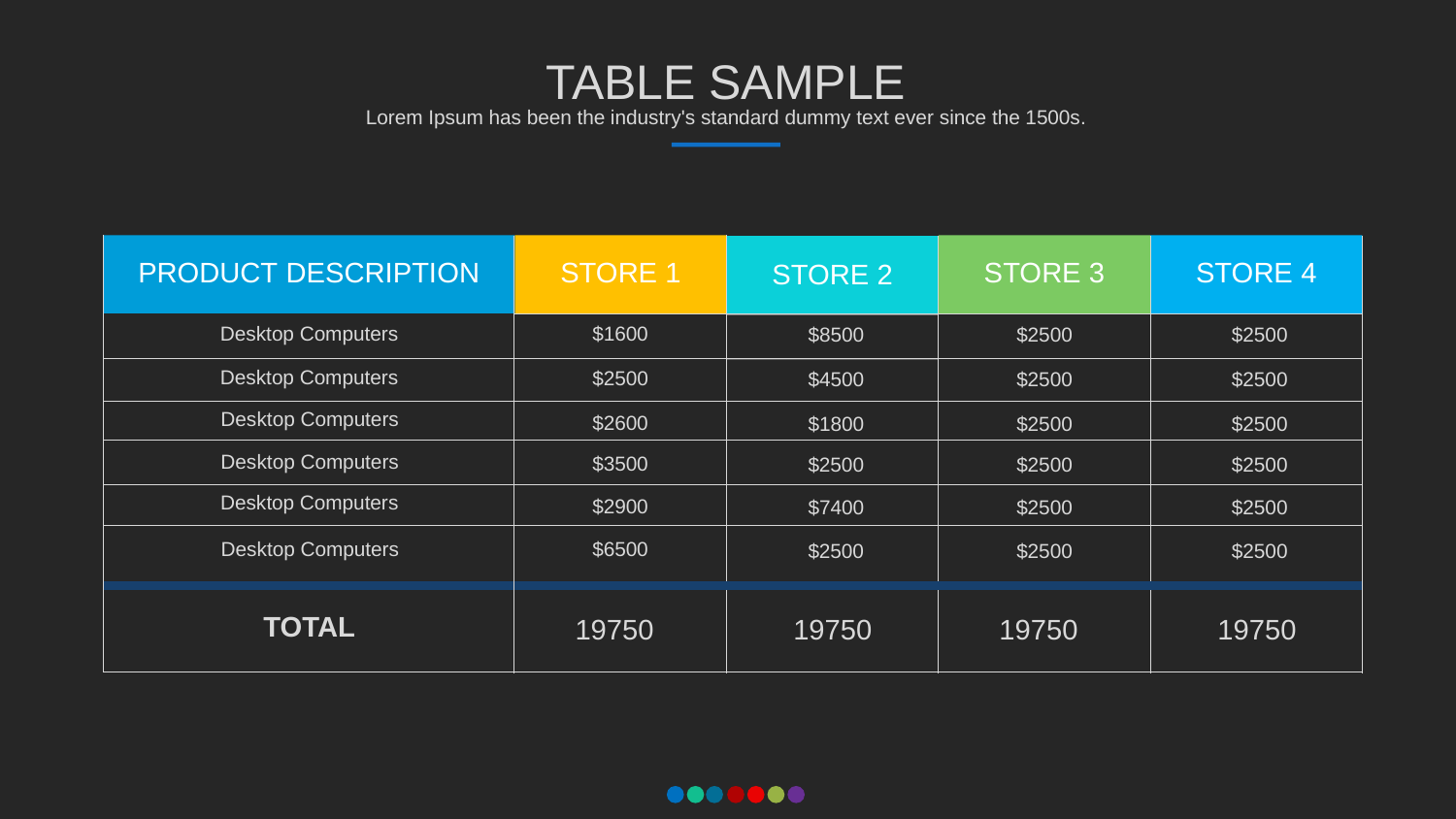

TABLE SAMPLE

Lorem Ipsum has been the industry's standard dummy text ever since the 1500s.

PRODUCT DESCRIPTION
STORE 1
STORE 3
STORE 4
STORE 2
Desktop Computers
$1600
$8500
$2500
$2500
Desktop Computers
$2500
$4500
$2500
$2500
Desktop Computers
$2600
$1800
$2500
$2500
Desktop Computers
$3500
$2500
$2500
$2500
Desktop Computers
$2900
$7400
$2500
$2500
Desktop Computers
$6500
$2500
$2500
$2500
19750
19750
19750
19750
TOTAL